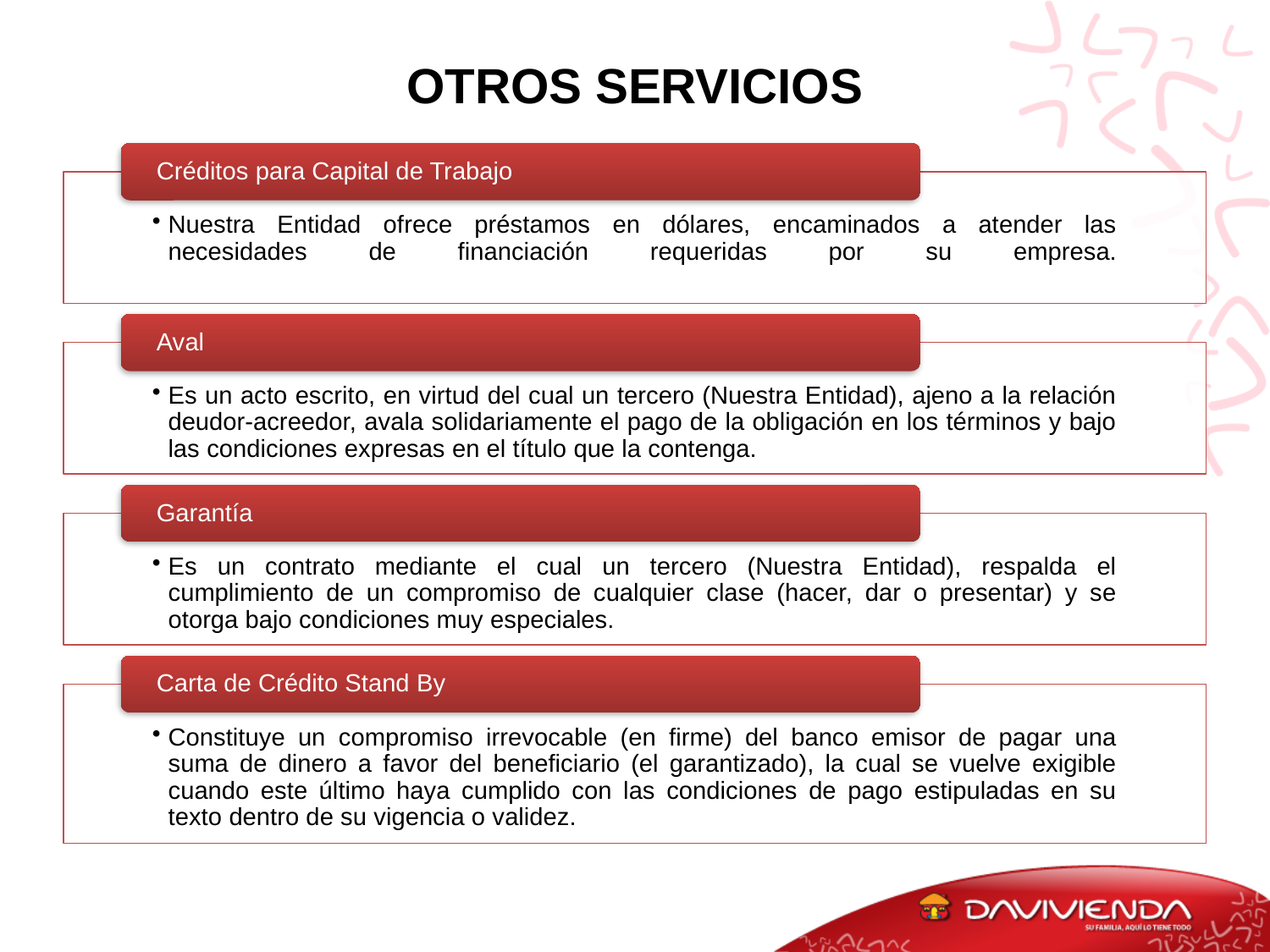

# OTROS SERVICIOS
Nuestra Entidad ofrece préstamos en dólares, encaminados a atender las necesidades de financiación requeridas por su empresa.
Créditos para Capital de Trabajo
Es un acto escrito, en virtud del cual un tercero (Nuestra Entidad), ajeno a la relación deudor-acreedor, avala solidariamente el pago de la obligación en los términos y bajo las condiciones expresas en el título que la contenga.
Aval
Es un contrato mediante el cual un tercero (Nuestra Entidad), respalda el cumplimiento de un compromiso de cualquier clase (hacer, dar o presentar) y se otorga bajo condiciones muy especiales.
Garantía
Constituye un compromiso irrevocable (en firme) del banco emisor de pagar una suma de dinero a favor del beneficiario (el garantizado), la cual se vuelve exigible cuando este último haya cumplido con las condiciones de pago estipuladas en su texto dentro de su vigencia o validez.
Carta de Crédito Stand By